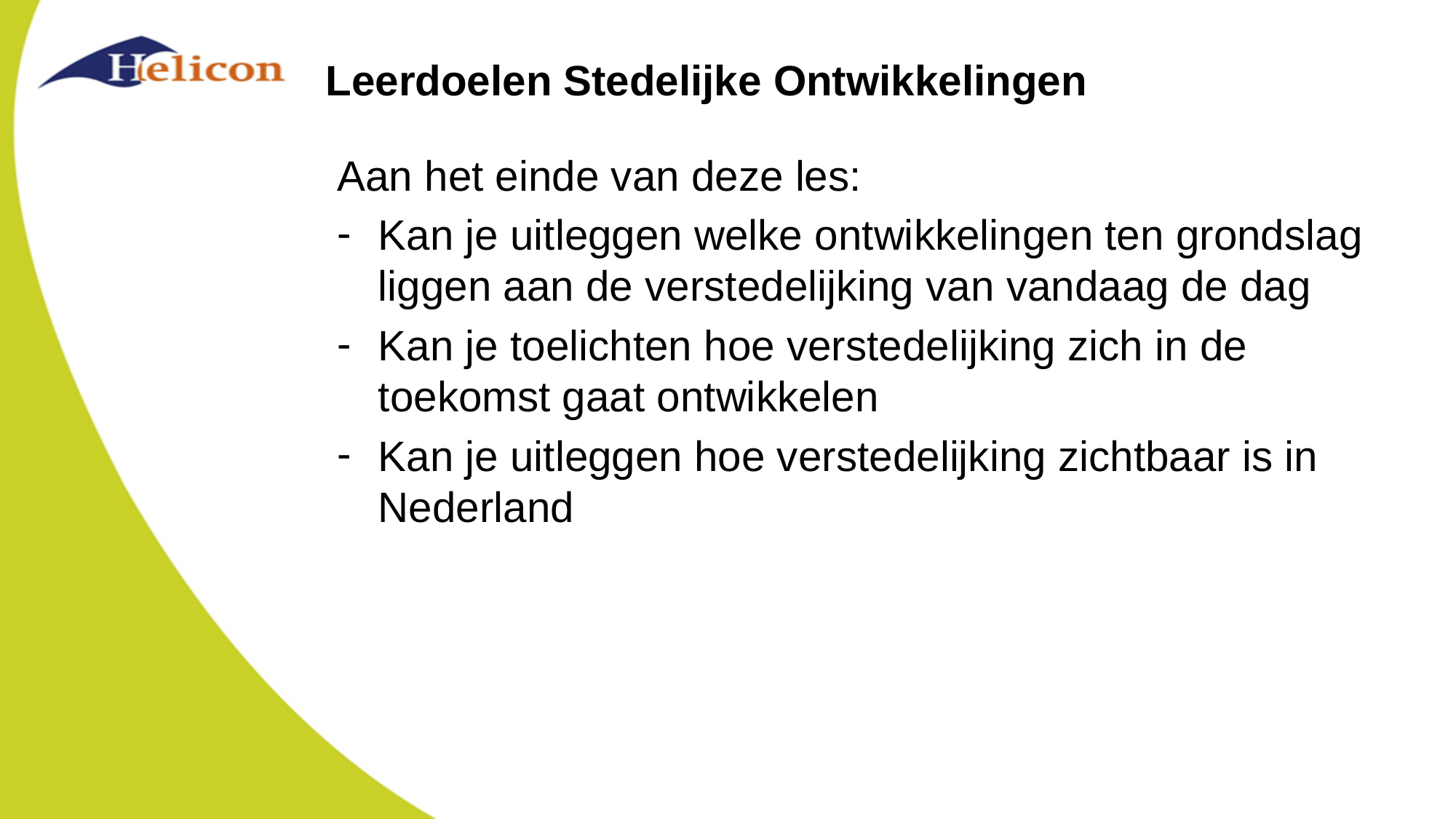

# Leerdoelen Stedelijke Ontwikkelingen
Aan het einde van deze les:
Kan je uitleggen welke ontwikkelingen ten grondslag liggen aan de verstedelijking van vandaag de dag
Kan je toelichten hoe verstedelijking zich in de toekomst gaat ontwikkelen
Kan je uitleggen hoe verstedelijking zichtbaar is in Nederland